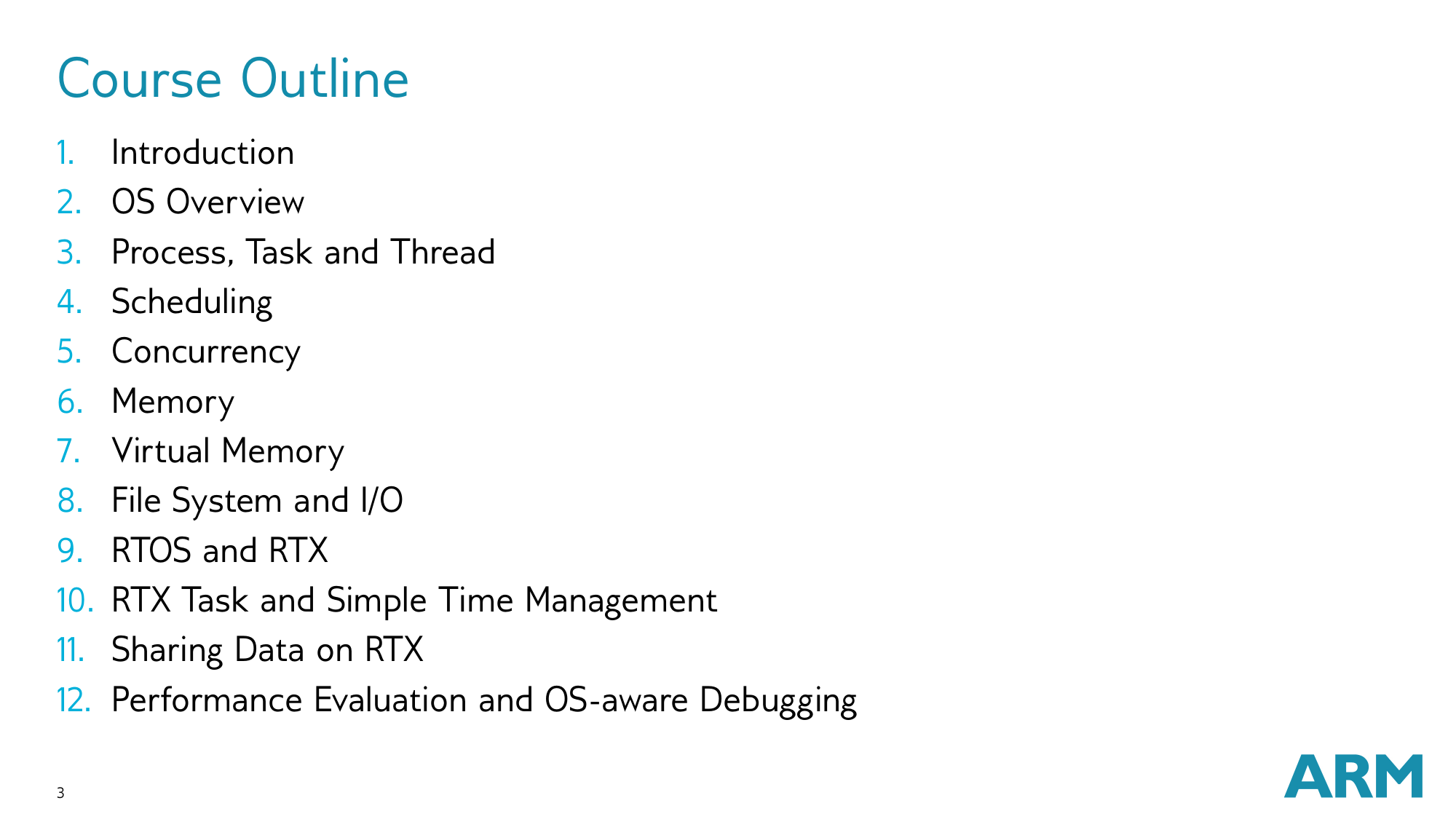

# Course Outline
Introduction
OS Overview
Process, Task and Thread
Scheduling
Concurrency
Memory
Virtual Memory
File System and I/O
RTOS and RTX
RTX Task and Simple Time Management
Sharing Data on RTX
Performance Evaluation and OS-aware Debugging